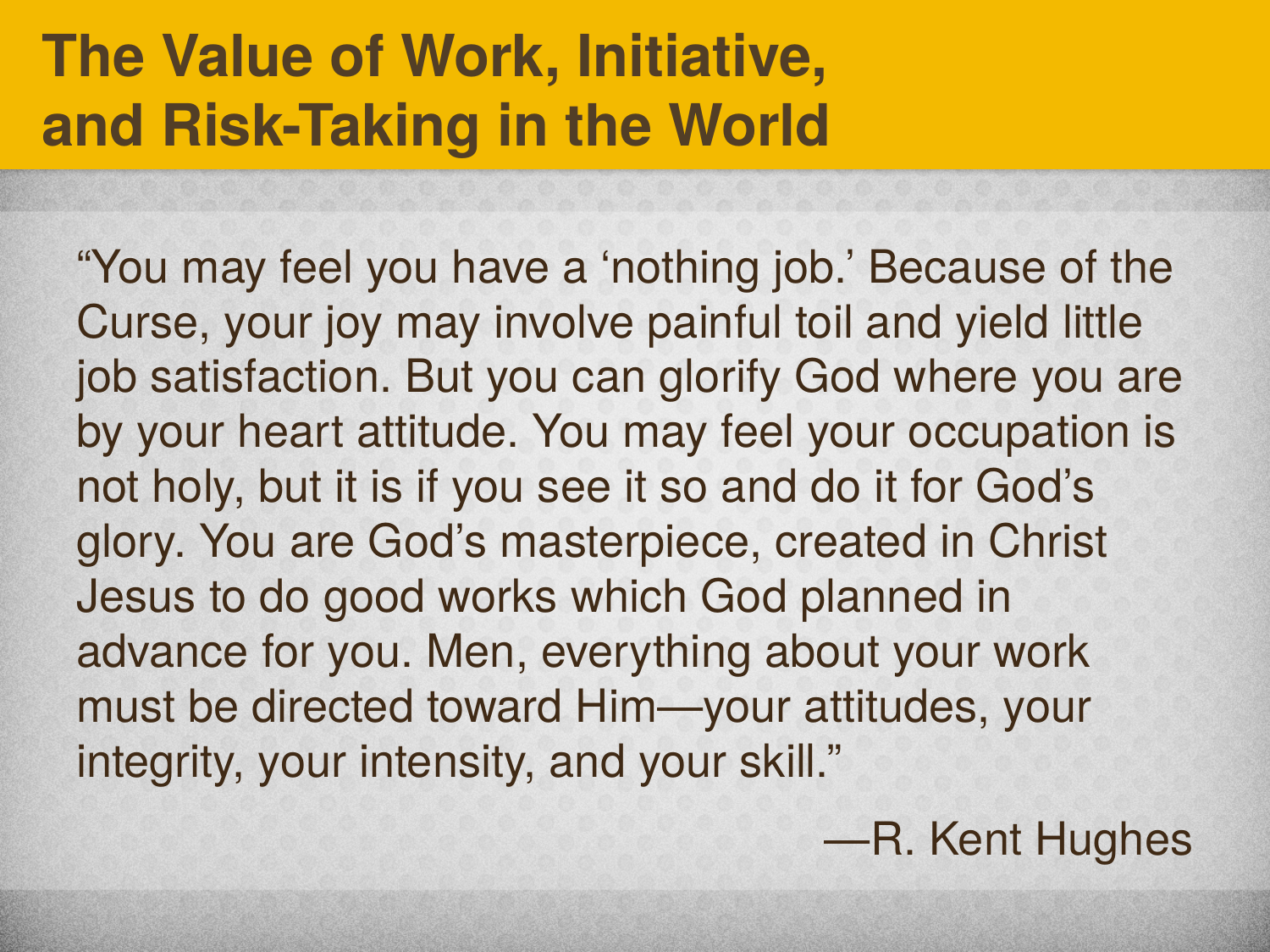

The Value of Work, Initiative,
and Risk-Taking in the World
“You may feel you have a ‘nothing job.’ Because of the Curse, your joy may involve painful toil and yield little job satisfaction. But you can glorify God where you are by your heart attitude. You may feel your occupation is not holy, but it is if you see it so and do it for God’s glory. You are God’s masterpiece, created in Christ Jesus to do good works which God planned in advance for you. Men, everything about your work must be directed toward Him—your attitudes, your integrity, your intensity, and your skill.”
—R. Kent Hughes